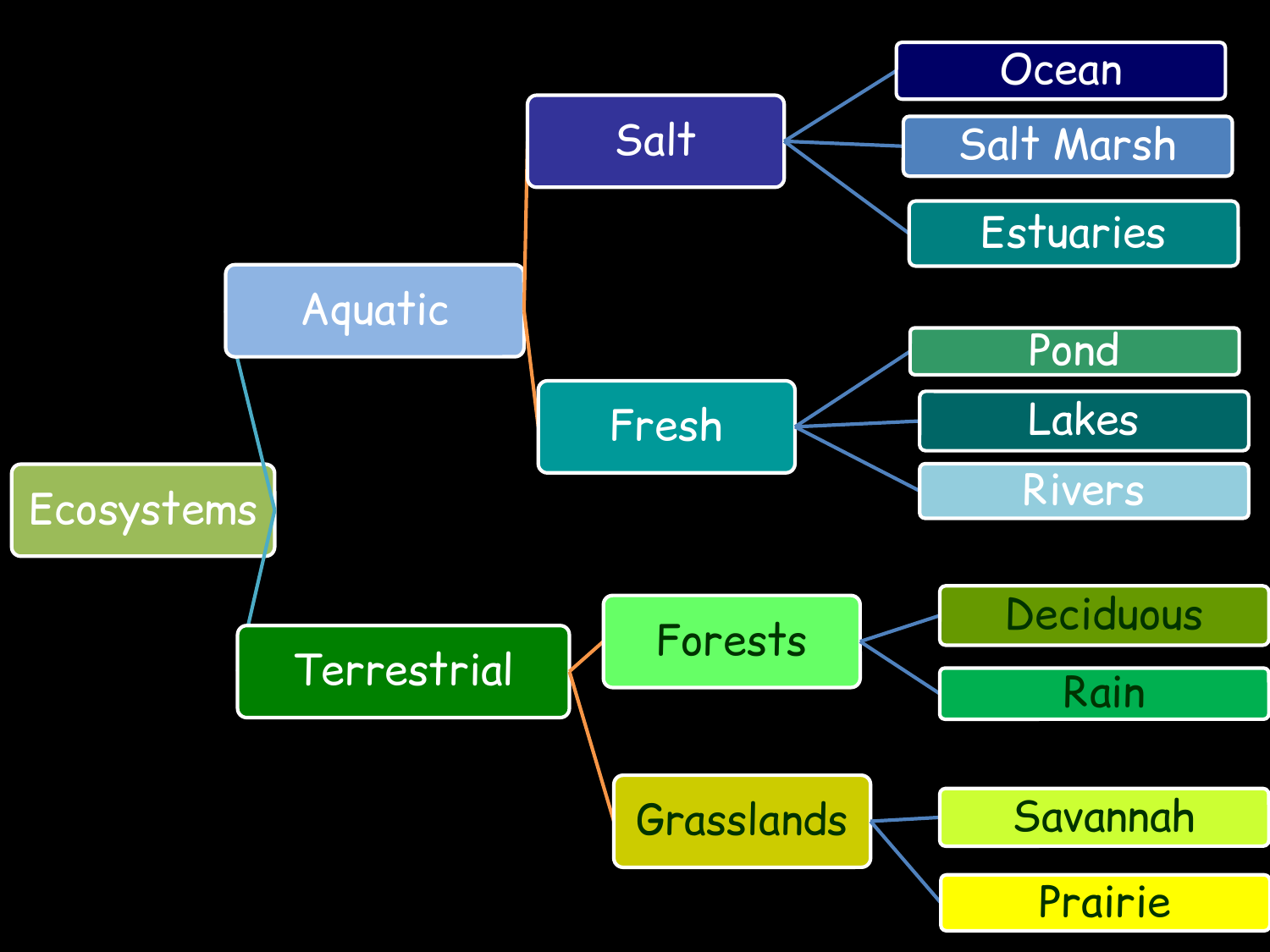

Ecosystems

Aquatic

Salt

Ocean

Salt Marsh

Estuaries

Fresh

Pond

Lakes

Rivers

Terrestrial

Forests

Deciduous

Rain

Grasslands

Savannah

Prairie